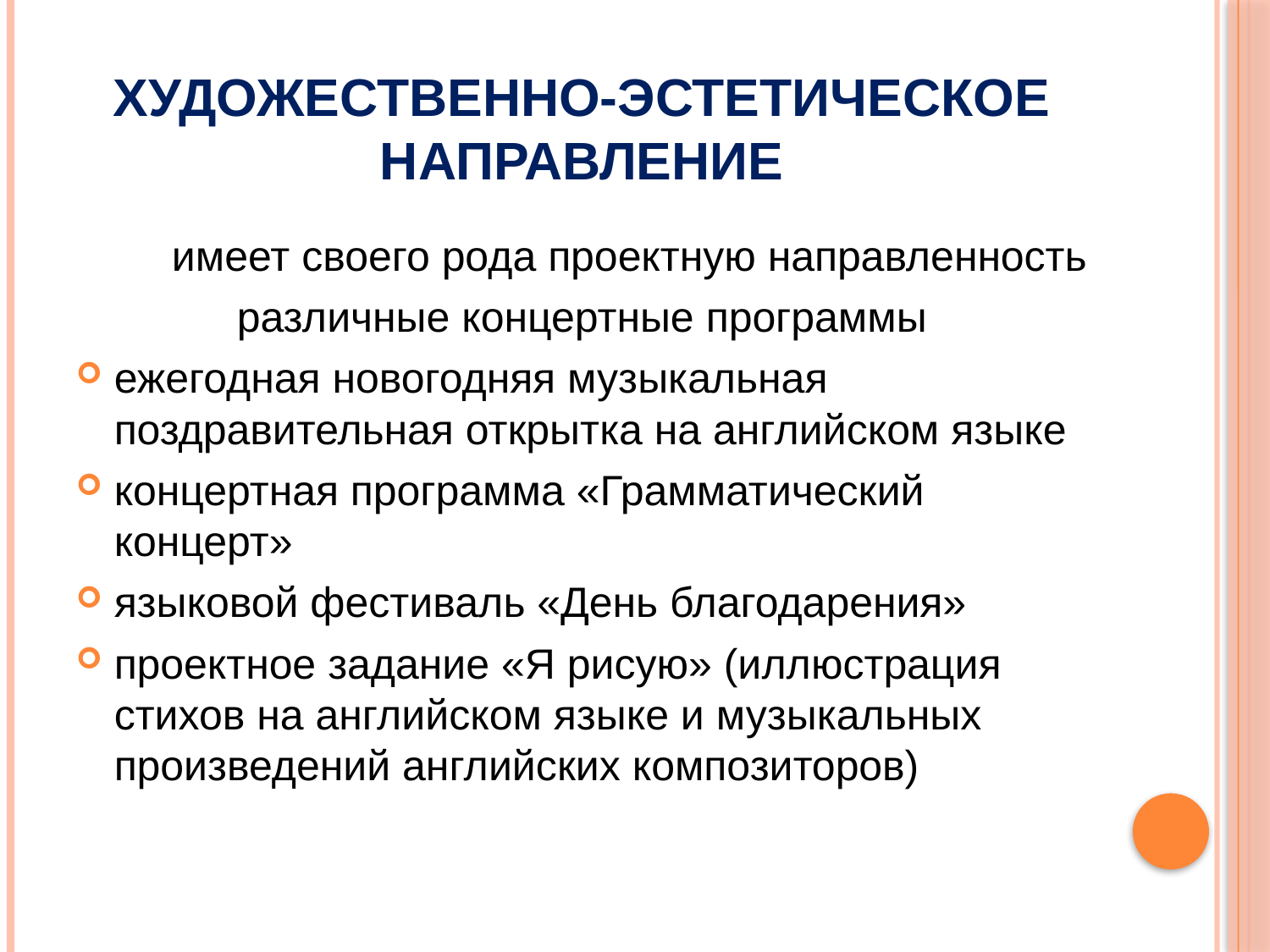

# Художественно-эстетическое направление
        имеет своего рода проектную направленность
различные концертные программы
ежегодная новогодняя музыкальная поздравительная открытка на английском языке
концертная программа «Грамматический концерт»
языковой фестиваль «День благодарения»
проектное задание «Я рисую» (иллюстрация стихов на английском языке и музыкальных произведений английских композиторов)